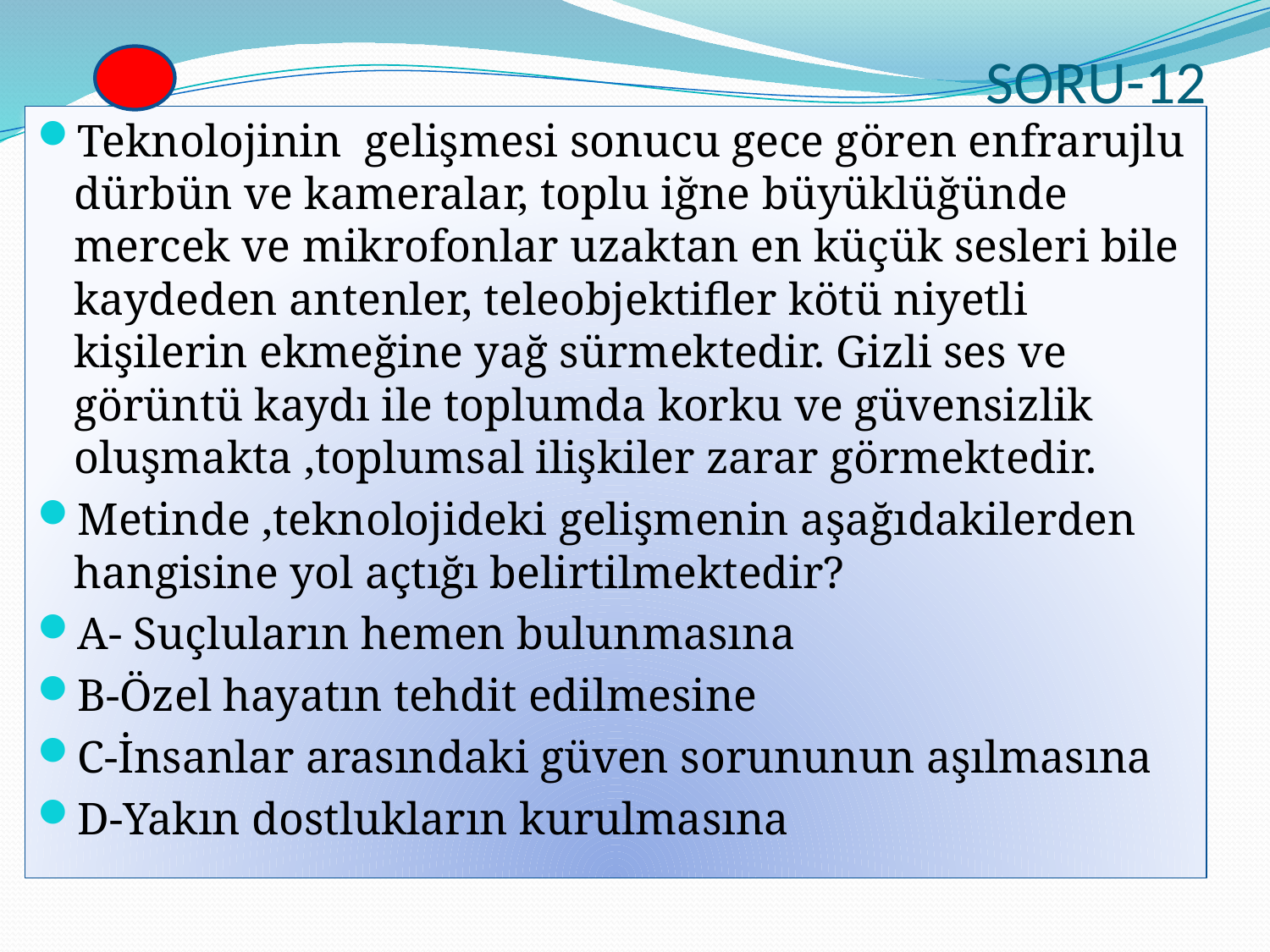

# SORU-12

Teknolojinin  gelişmesi sonucu gece gören enfrarujlu dürbün ve kameralar, toplu iğne büyüklüğünde mercek ve mikrofonlar uzaktan en küçük sesleri bile kaydeden antenler, teleobjektifler kötü niyetli kişilerin ekmeğine yağ sürmektedir. Gizli ses ve görüntü kaydı ile toplumda korku ve güvensizlik oluşmakta ,toplumsal ilişkiler zarar görmektedir.
Metinde ,teknolojideki gelişmenin aşağıdakilerden  hangisine yol açtığı belirtilmektedir?
A- Suçluların hemen bulunmasına
B-Özel hayatın tehdit edilmesine
C-İnsanlar arasındaki güven sorununun aşılmasına
D-Yakın dostlukların kurulmasına